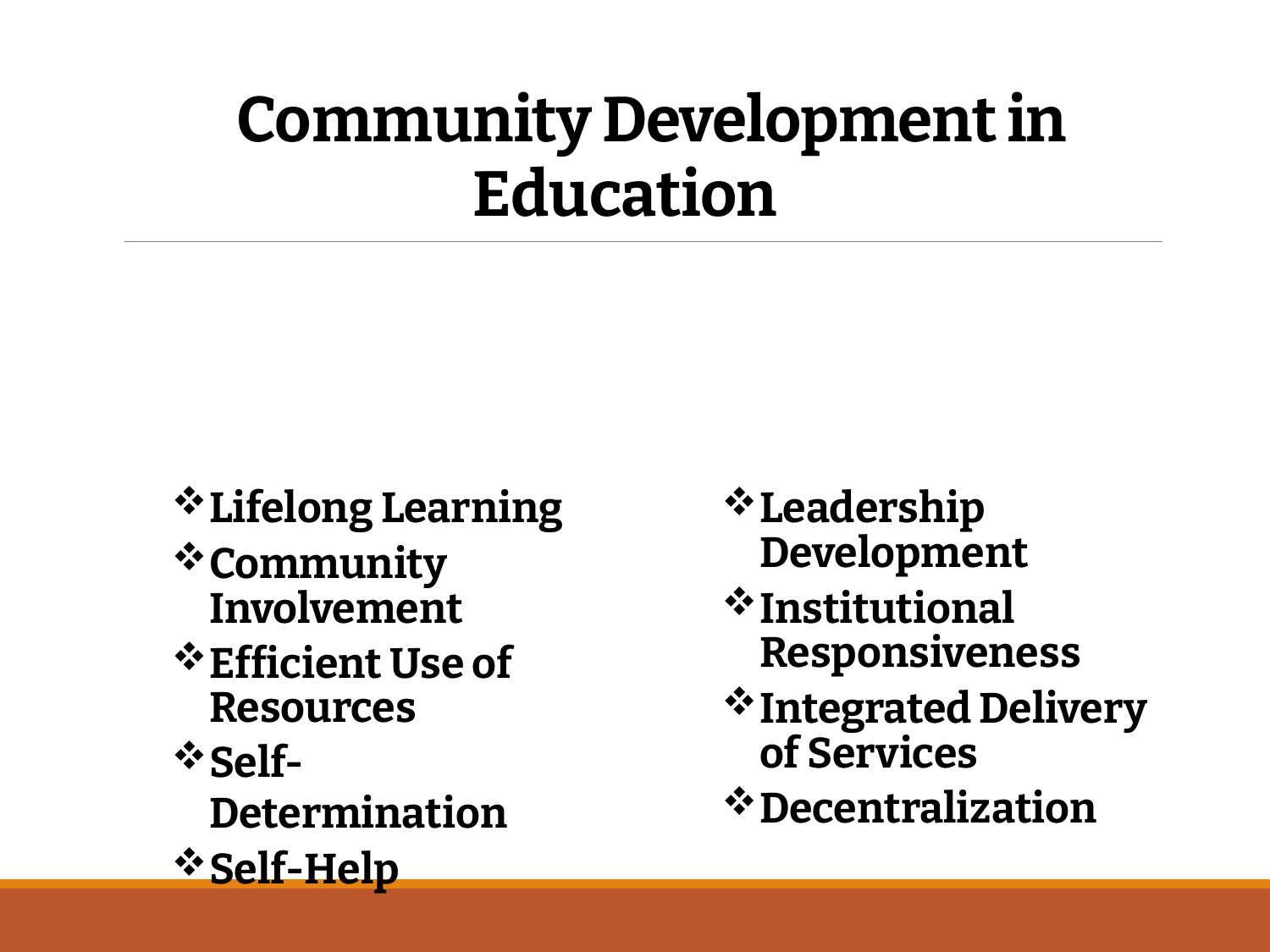

# Community Development in Education
Lifelong Learning
Community  Involvement
Efficient Use of  Resources
Self-Determination
Self-Help
Leadership  Development
Institutional  Responsiveness
Integrated Delivery  of Services
Decentralization